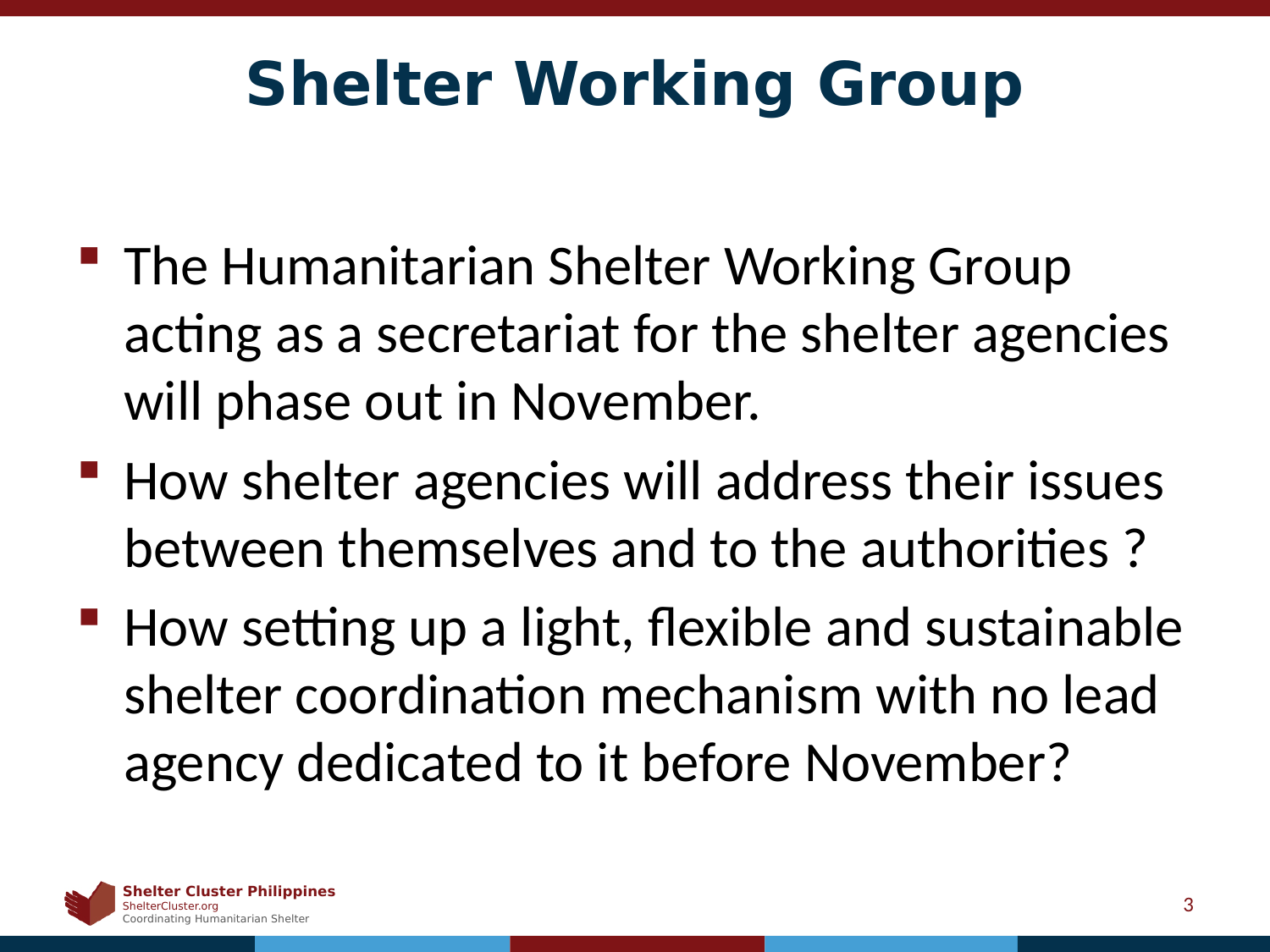

# Shelter Working Group
The Humanitarian Shelter Working Group acting as a secretariat for the shelter agencies will phase out in November.
How shelter agencies will address their issues between themselves and to the authorities ?
How setting up a light, flexible and sustainable shelter coordination mechanism with no lead agency dedicated to it before November?
3